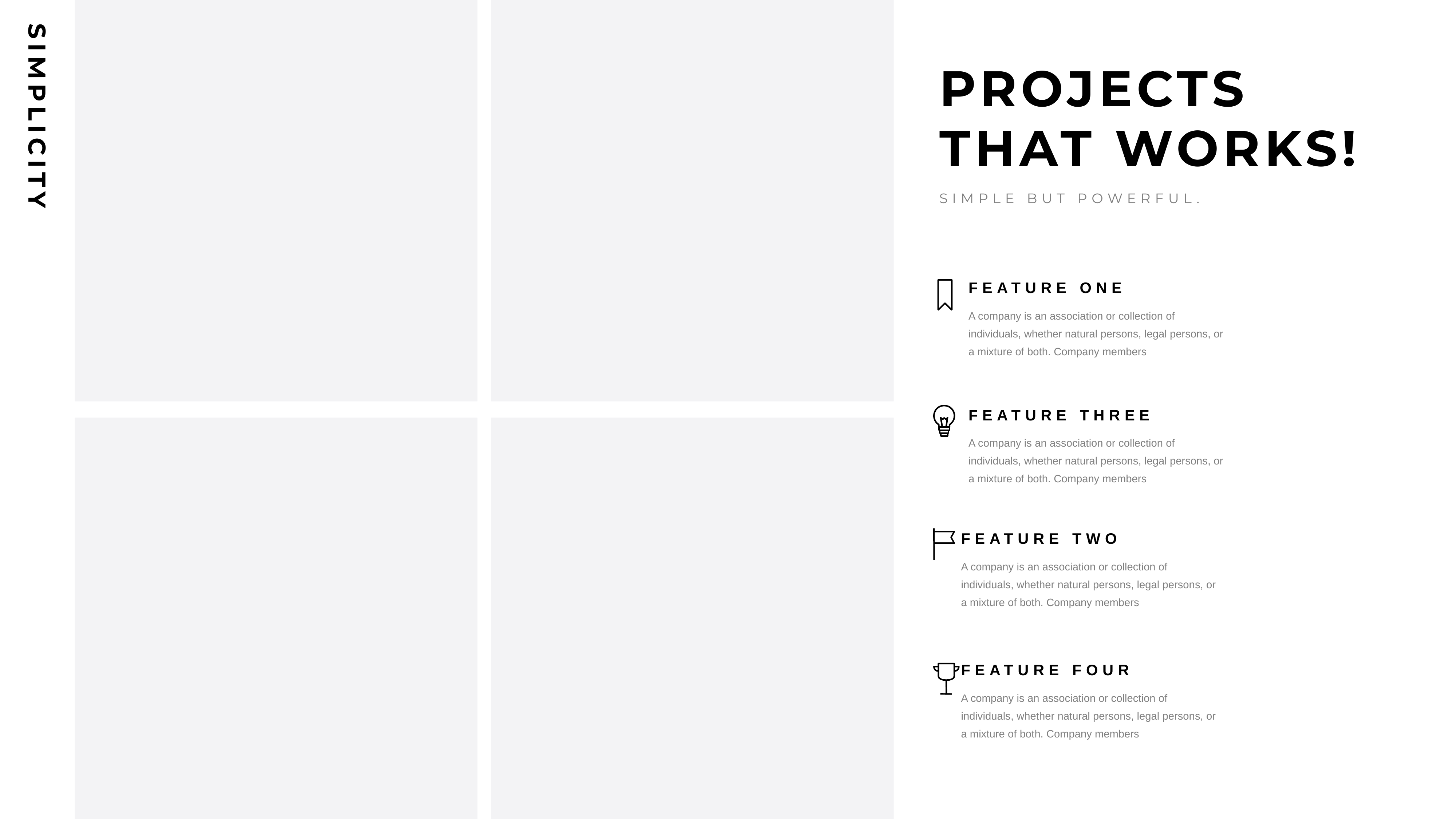

PROJECTS
THAT WORKS!
SIMPLE BUT POWERFUL.
SIMPLICITY
FEATURE ONE

A company is an association or collection of individuals, whether natural persons, legal persons, or a mixture of both. Company members
FEATURE THREE

A company is an association or collection of individuals, whether natural persons, legal persons, or a mixture of both. Company members
FEATURE TWO

A company is an association or collection of individuals, whether natural persons, legal persons, or a mixture of both. Company members
FEATURE FOUR

A company is an association or collection of individuals, whether natural persons, legal persons, or a mixture of both. Company members